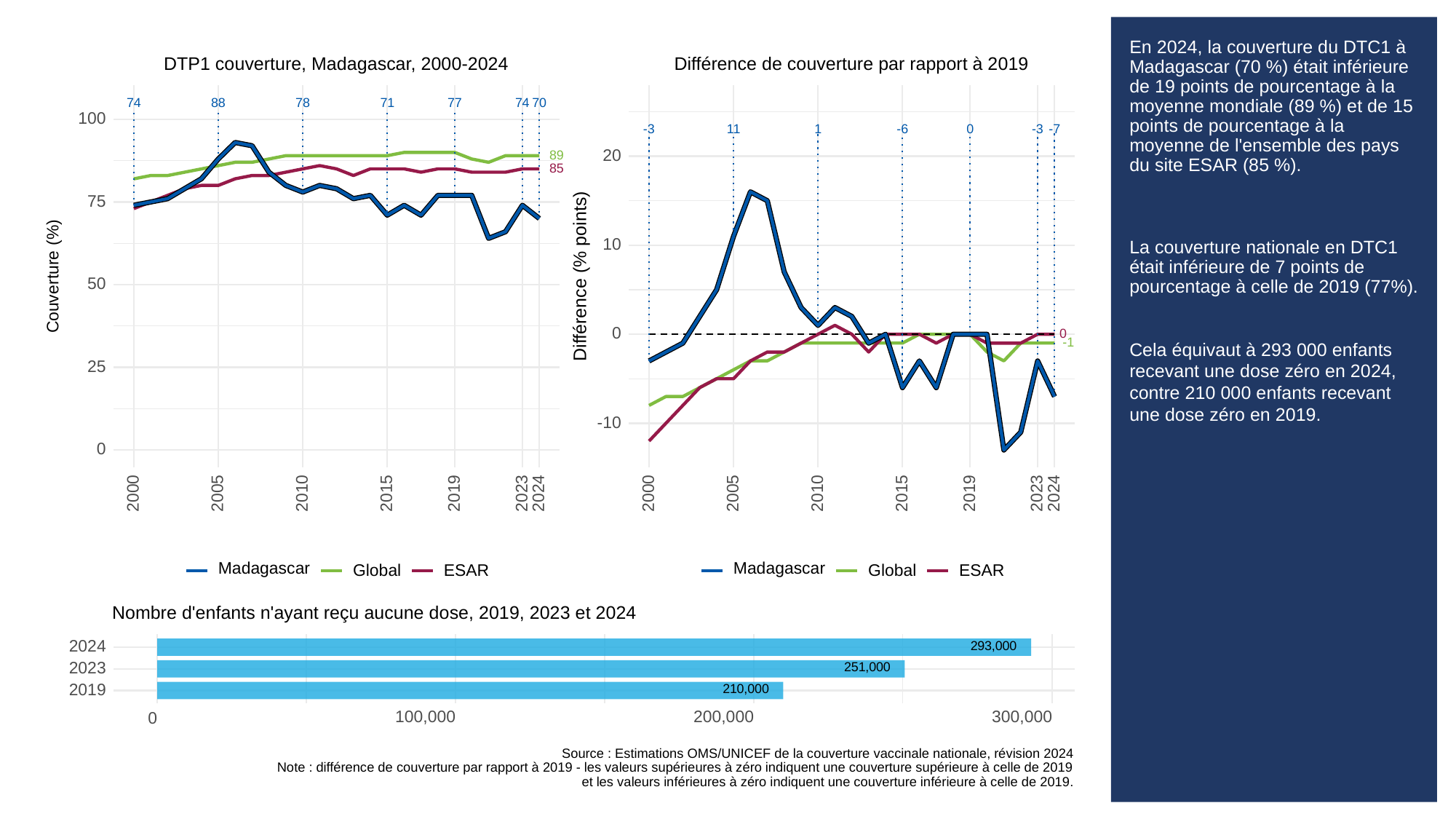

# En 2024, la couverture du DTC1 à Madagascar (70 %) était inférieure de 19 points de pourcentage à la moyenne mondiale (89 %) et de 15 points de pourcentage à la moyenne de l'ensemble des pays du site ESAR (85 %).

La couverture nationale en DTC1 était inférieure de 7 points de pourcentage à celle de 2019 (77%).

Cela équivaut à 293 000 enfants recevant une dose zéro en 2024, contre 210 000 enfants recevant une dose zéro en 2019.

DTP1 couverture, Madagascar, 2000-2024
Différence de couverture par rapport à 2019

88
78
70
71
74
74
77

100

-3
-3
-6
0
11
1
-7

20
89

85

75

10

Différence (% points)
Couverture (%)
50

0
0

-1
25

-10

0

2023
2023
2000
2005
2010
2015
2019
2024
2000
2005
2010
2015
2019
2024
Madagascar
Madagascar
Global
ESAR
Global
ESAR

Nombre d'enfants n'ayant reçu aucune dose, 2019, 2023 et 2024

293,000
2024

251,000
2023

210,000
2019

100,000
200,000
300,000
0
Source : Estimations OMS/UNICEF de la couverture vaccinale nationale, révision 2024
Note : différence de couverture par rapport à 2019 - les valeurs supérieures à zéro indiquent une couverture supérieure à celle de 2019
et les valeurs inférieures à zéro indiquent une couverture inférieure à celle de 2019.